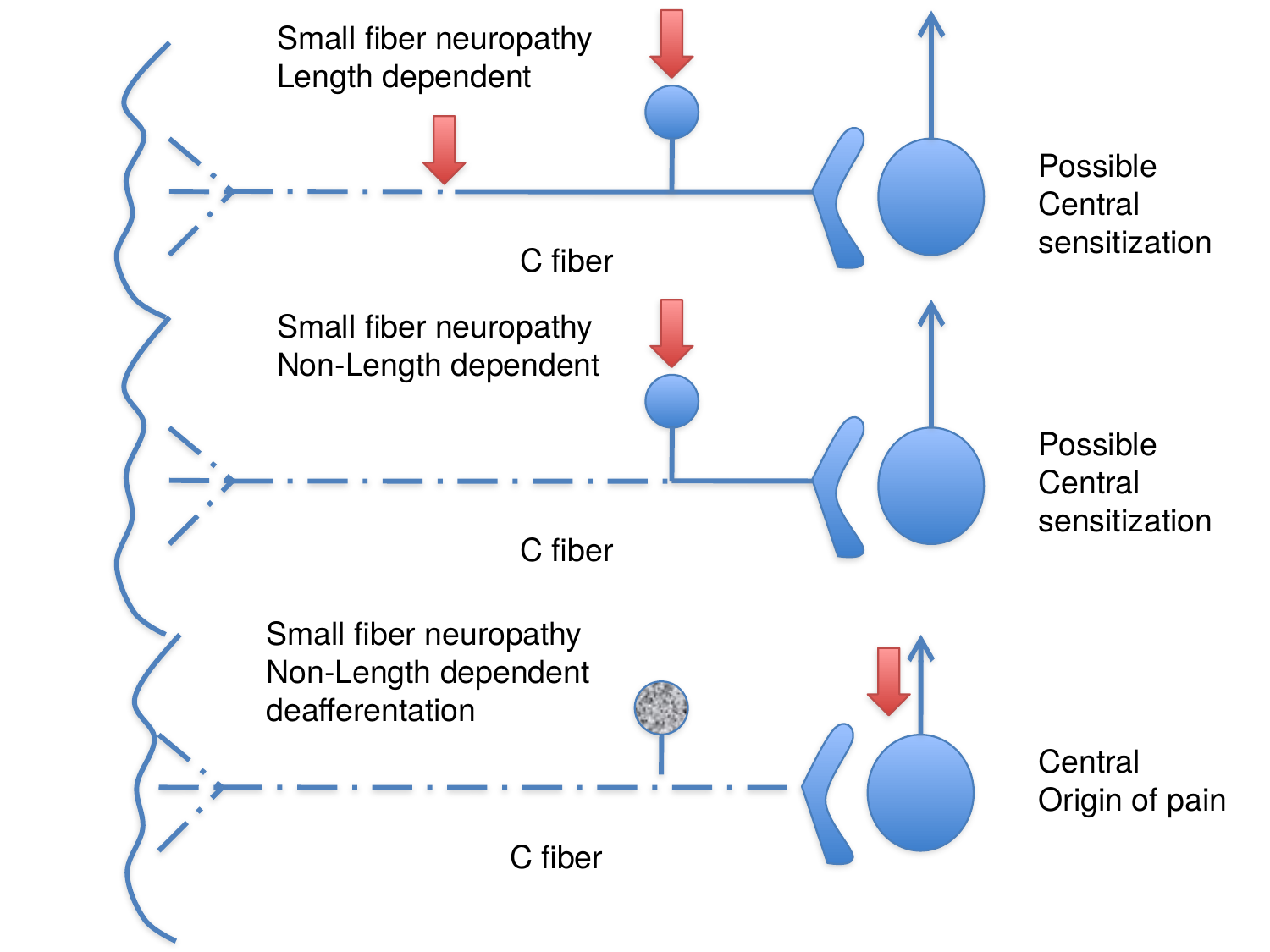

Small fiber neuropathy
Length dependent

Possible
Central
sensitization

C fiber
Small fiber neuropathy
Non-Length dependent

Possible
Central
sensitization

C fiber
Small fiber neuropathy
Non-Length dependent
deafferentation

Central
Origin of pain

C fiber